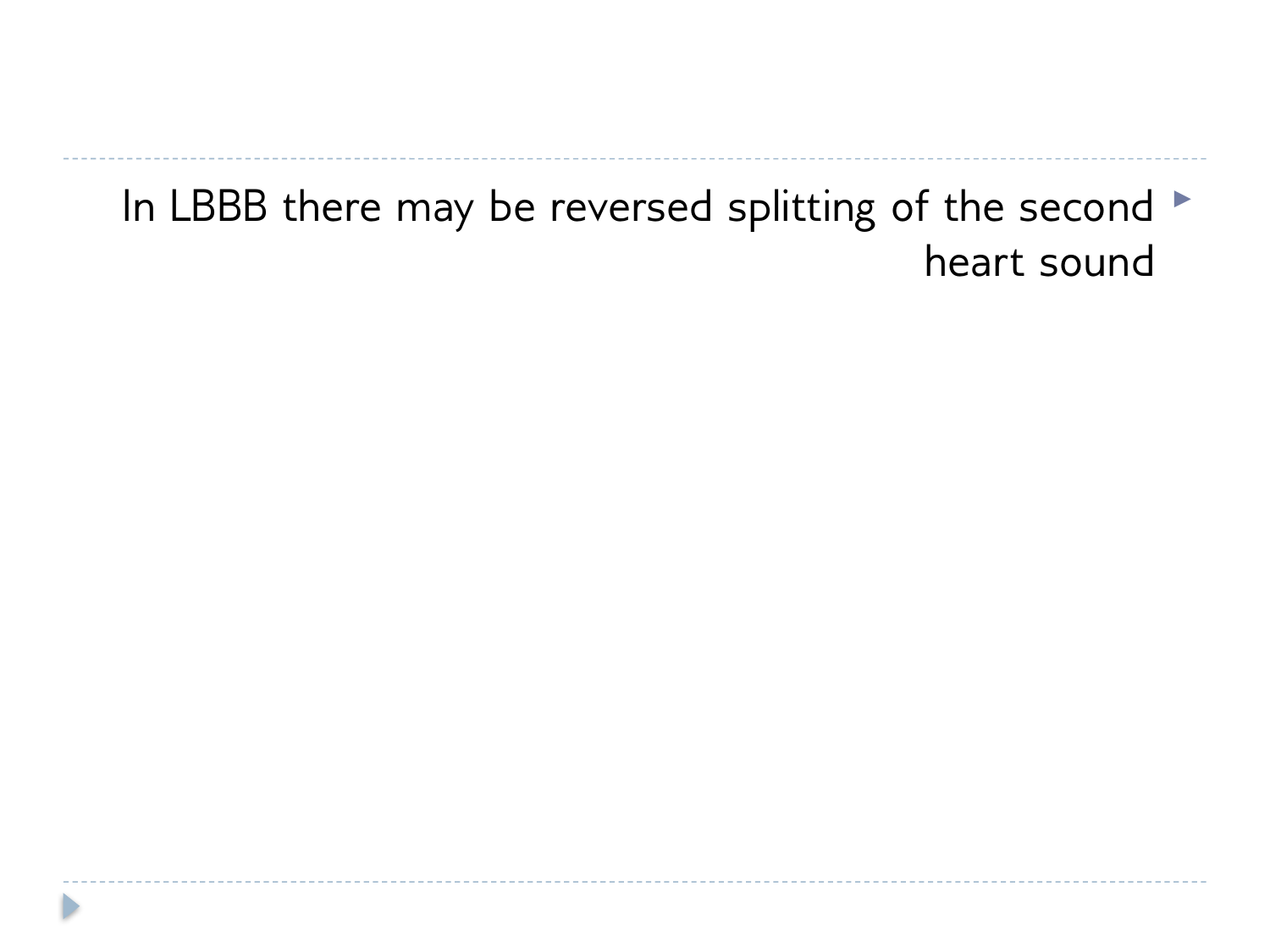

#
In LBBB there may be reversed splitting of the second heart sound